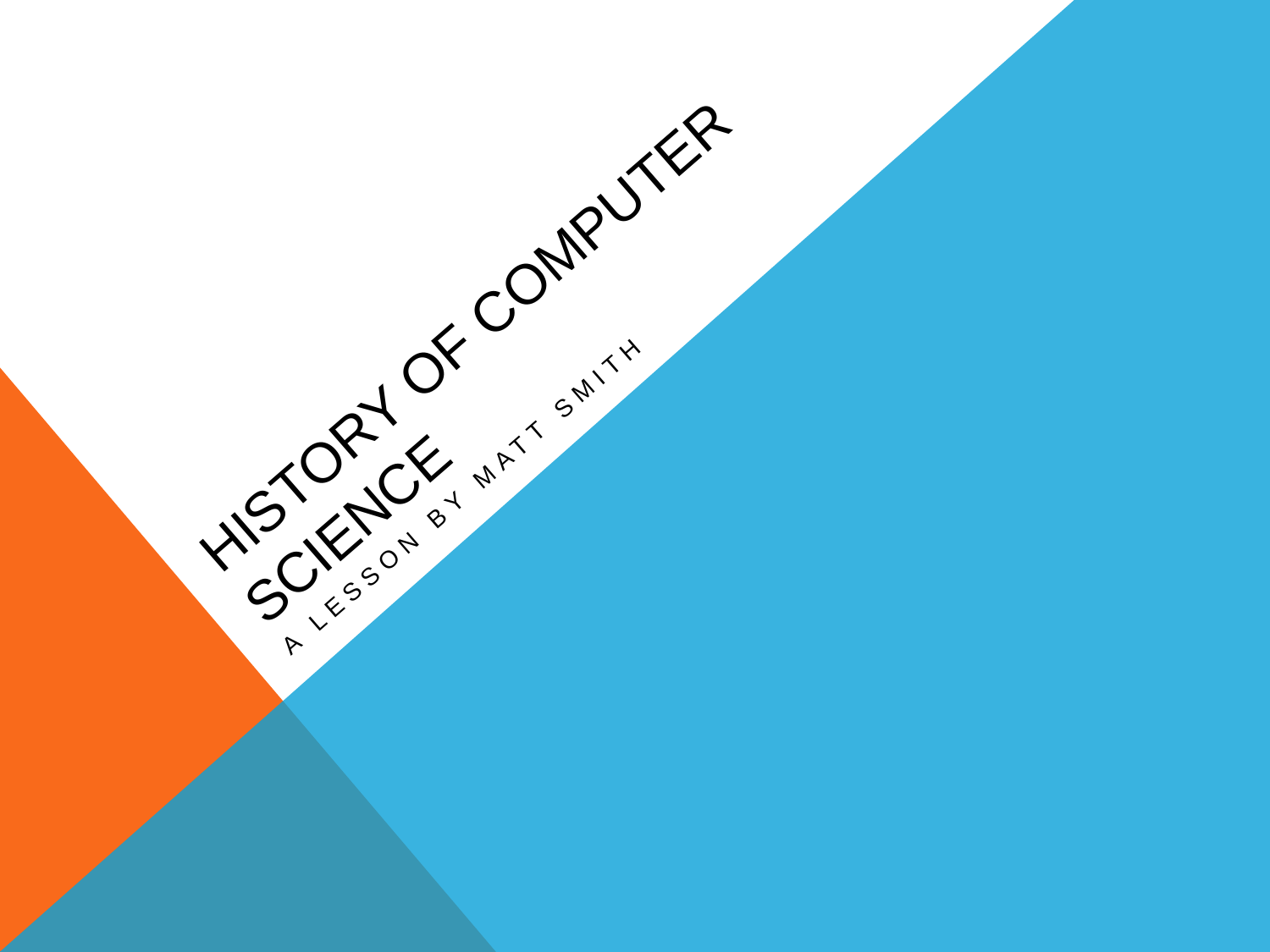

# History of Computer Science
A lesson by Matt Smith